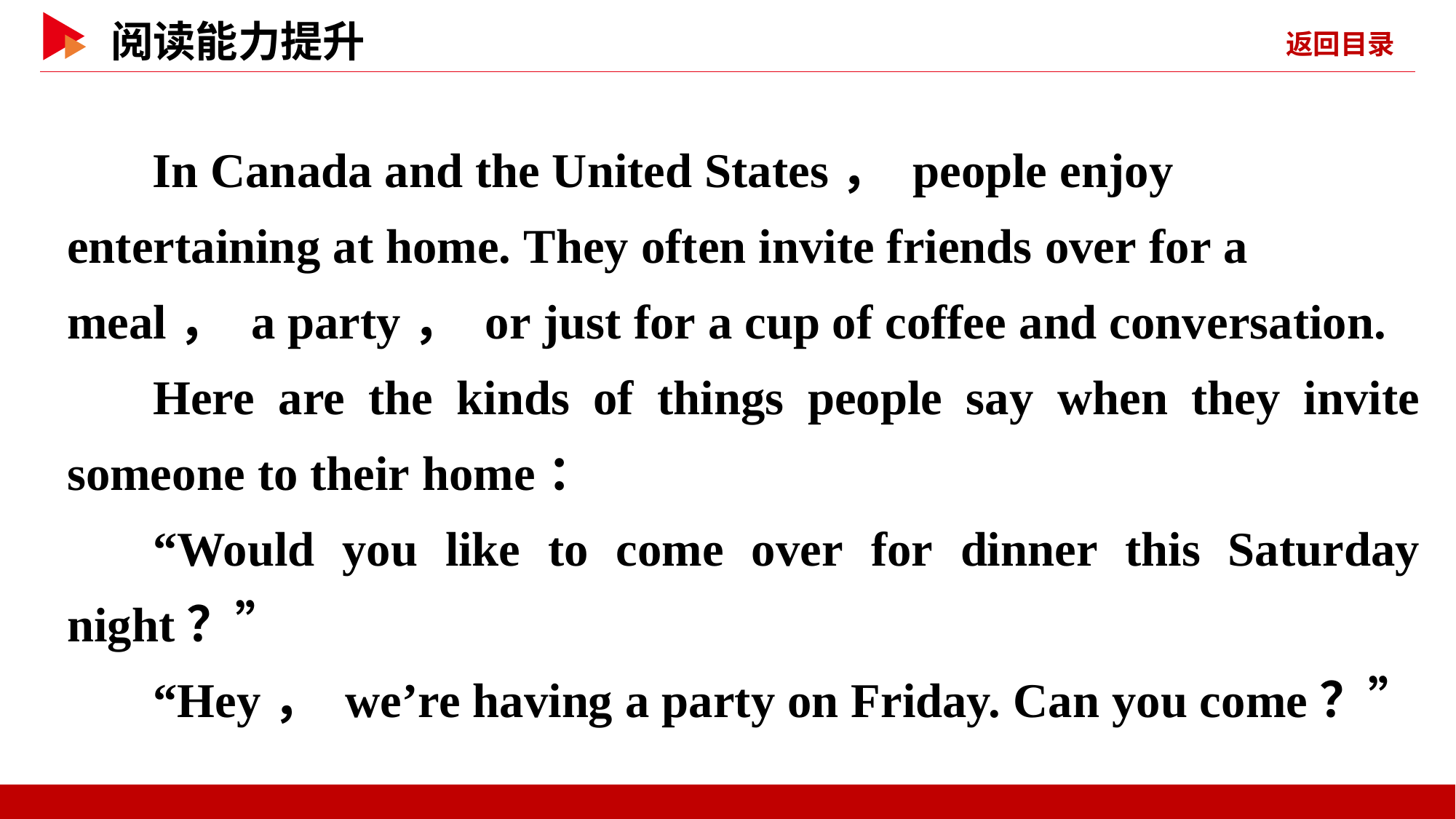

In Canada and the United States， people enjoy entertaining at home. They often invite friends over for a meal， a party， or just for a cup of coffee and conversation.
Here are the kinds of things people say when they invite someone to their home：
“Would you like to come over for dinner this Saturday night？”
“Hey， we’re having a party on Friday. Can you come？”